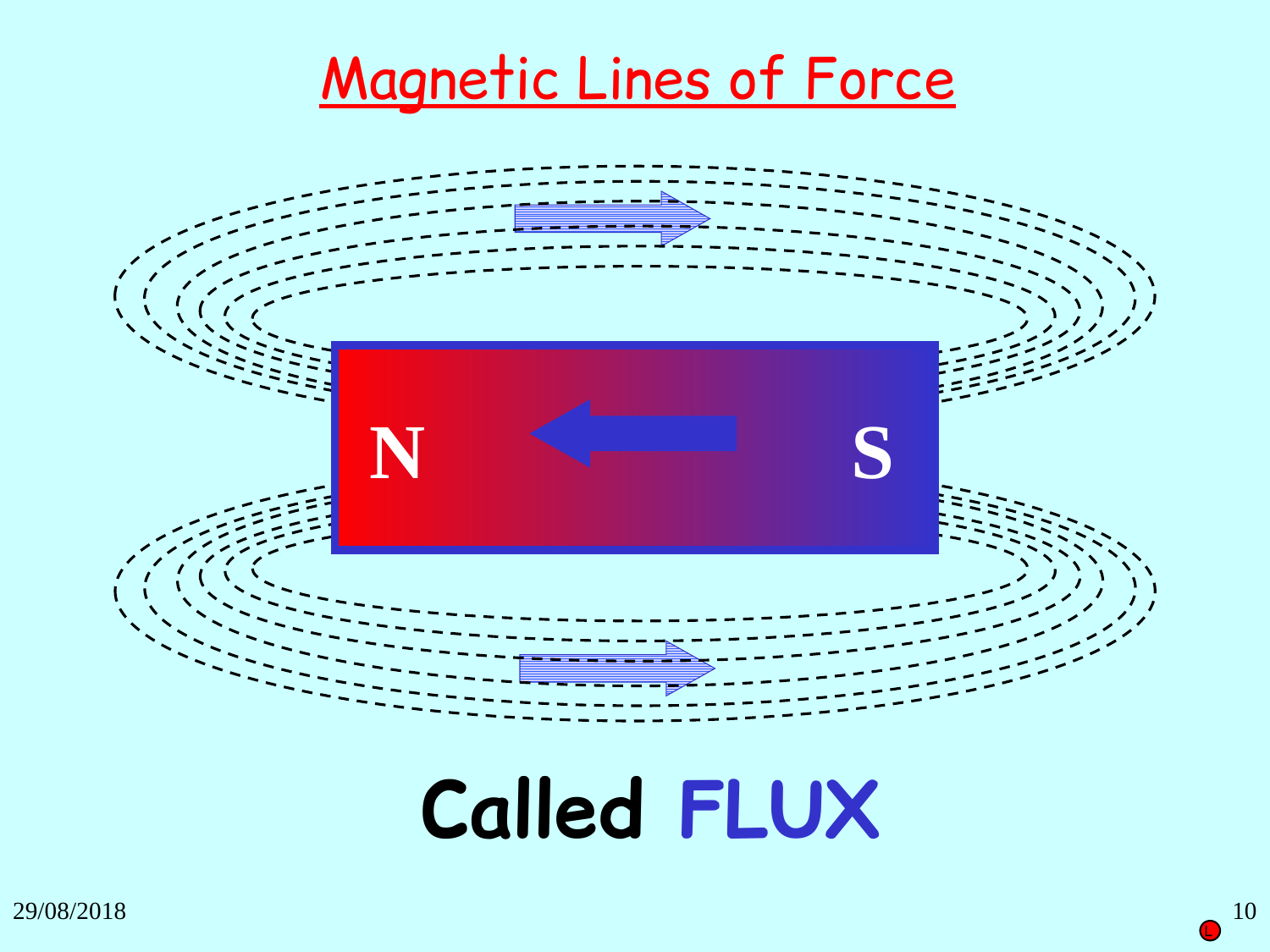

Magnetic Lines of Force

N
S

 Called FLUX
29/08/2018
10
L